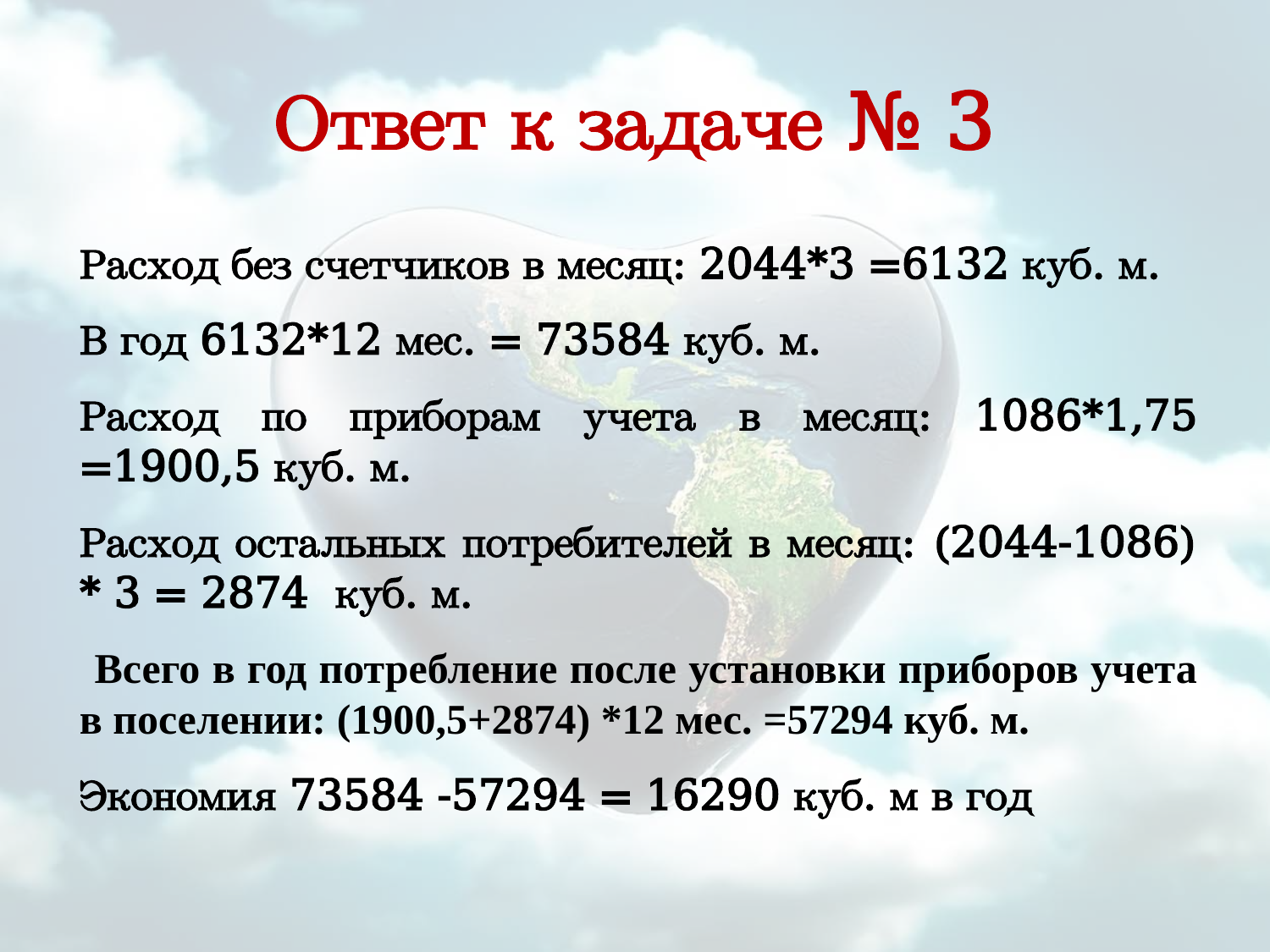

Ответ к задаче № 3
Расход без счетчиков в месяц: 2044*3 =6132 куб. м.
В год 6132*12 мес. = 73584 куб. м.
Расход по приборам учета в месяц: 1086*1,75 =1900,5 куб. м.
Расход остальных потребителей в месяц: (2044-1086) * 3 = 2874  куб. м.
 Всего в год потребление после установки приборов учета в поселении: (1900,5+2874) *12 мес. =57294 куб. м.
Экономия 73584 -57294 = 16290 куб. м в год